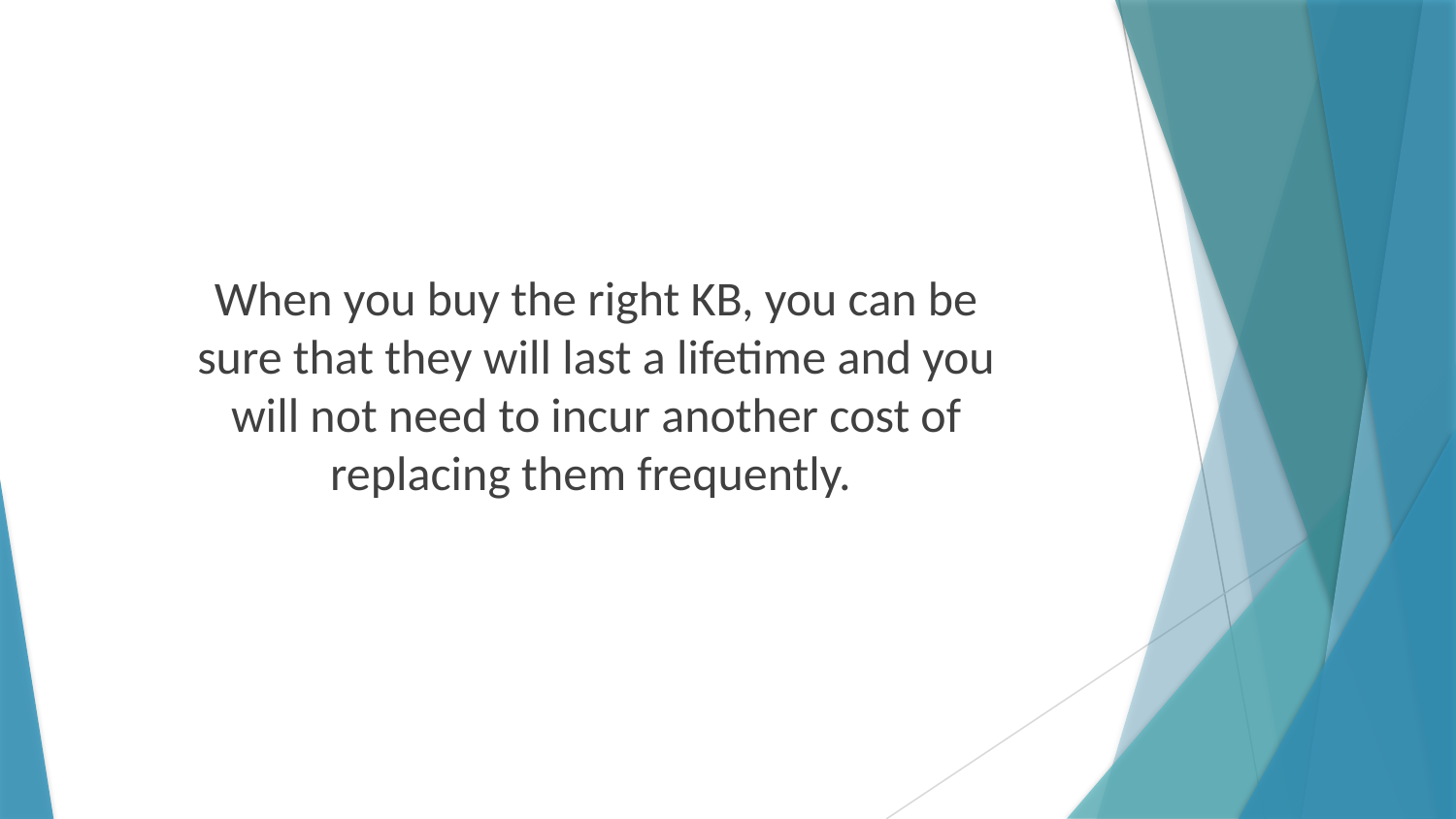

When you buy the right KB, you can be sure that they will last a lifetime and you will not need to incur another cost of replacing them frequently.